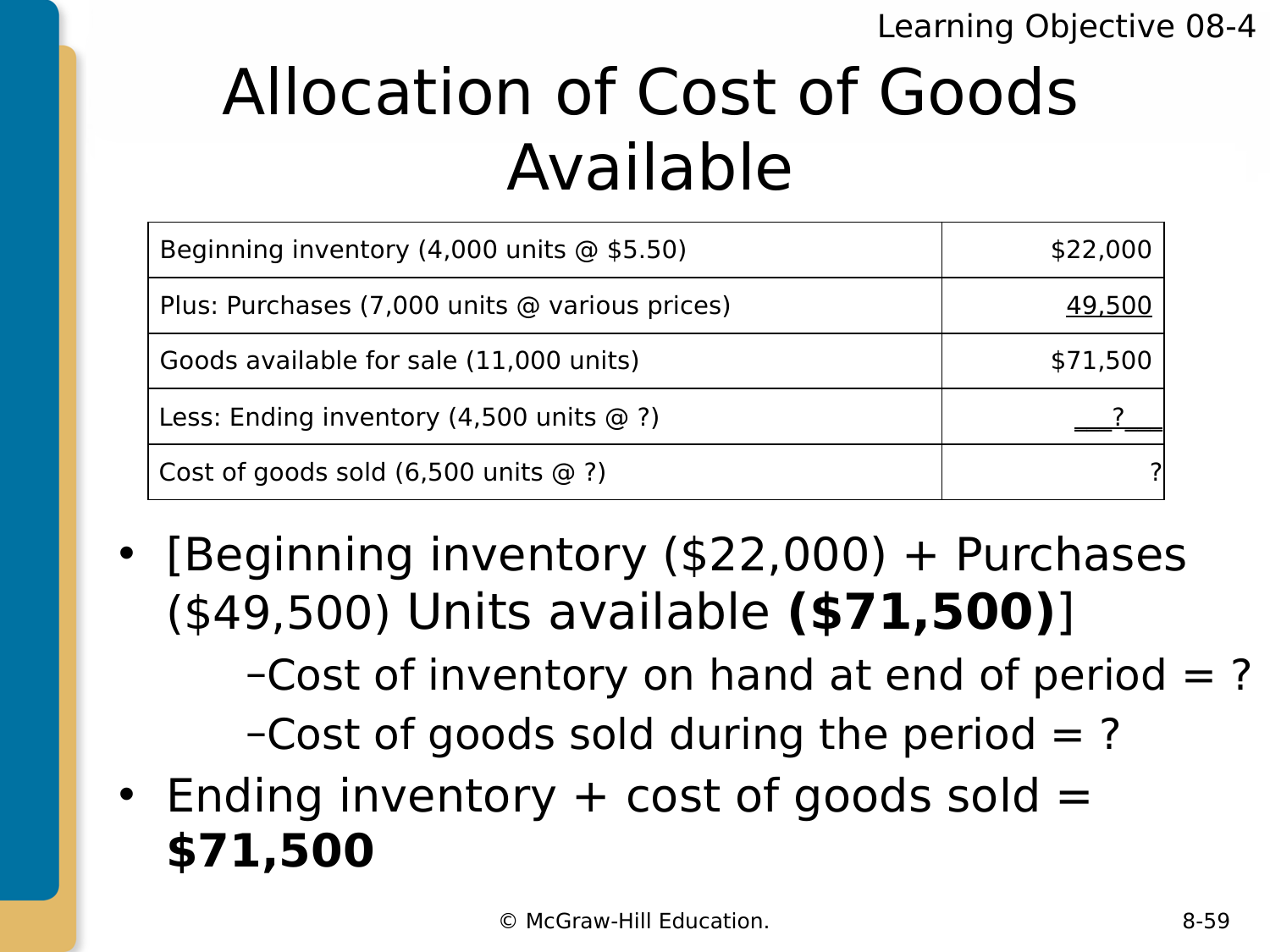

Learning Objective 08-4
# Allocation of Cost of Goods Available
| Beginning inventory (4,000 units @ $5.50) | $22,000 |
| --- | --- |
| Plus: Purchases (7,000 units @ various prices) | 49,500 |
| Goods available for sale (11,000 units) | $71,500 |
| Less: Ending inventory (4,500 units @ ?) | \_\_\_?\_\_\_ |
| Cost of goods sold (6,500 units @ ?) | ? |
[Beginning inventory ($22,000) + Purchases ($49,500) Units available ($71,500)]
Cost of inventory on hand at end of period = ?
Cost of goods sold during the period = ?
Ending inventory + cost of goods sold = $71,500